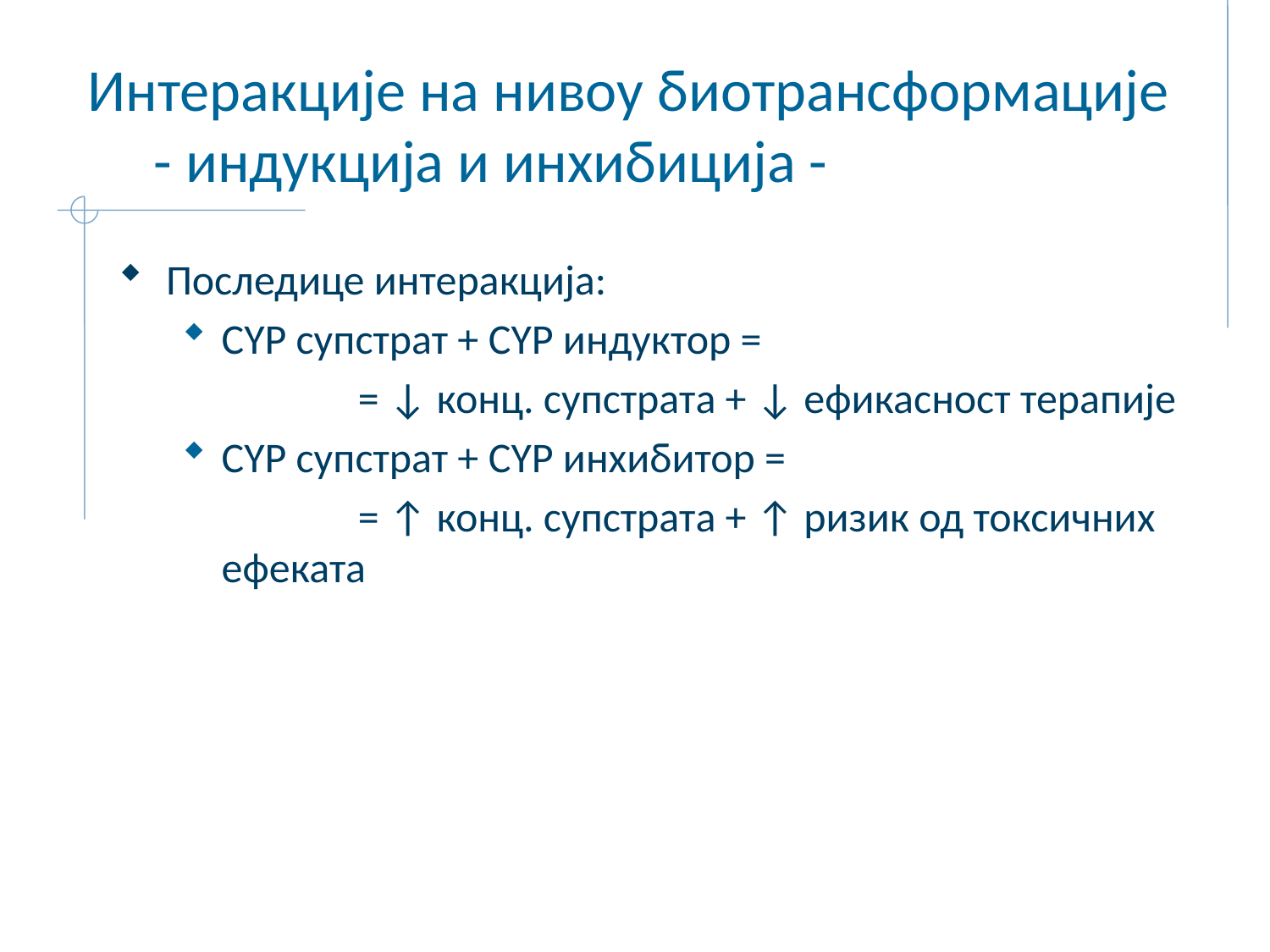

# Интеракције на нивоу биотрансформације - индукција и инхибиција -
Последице интеракција:
CYP супстрат + CYP индуктор =
		 = ↓ конц. супстрата + ↓ ефикасност терапије
CYP супстрат + CYP инхибитор =
		 = ↑ конц. супстрата + ↑ ризик од токсичних ефеката